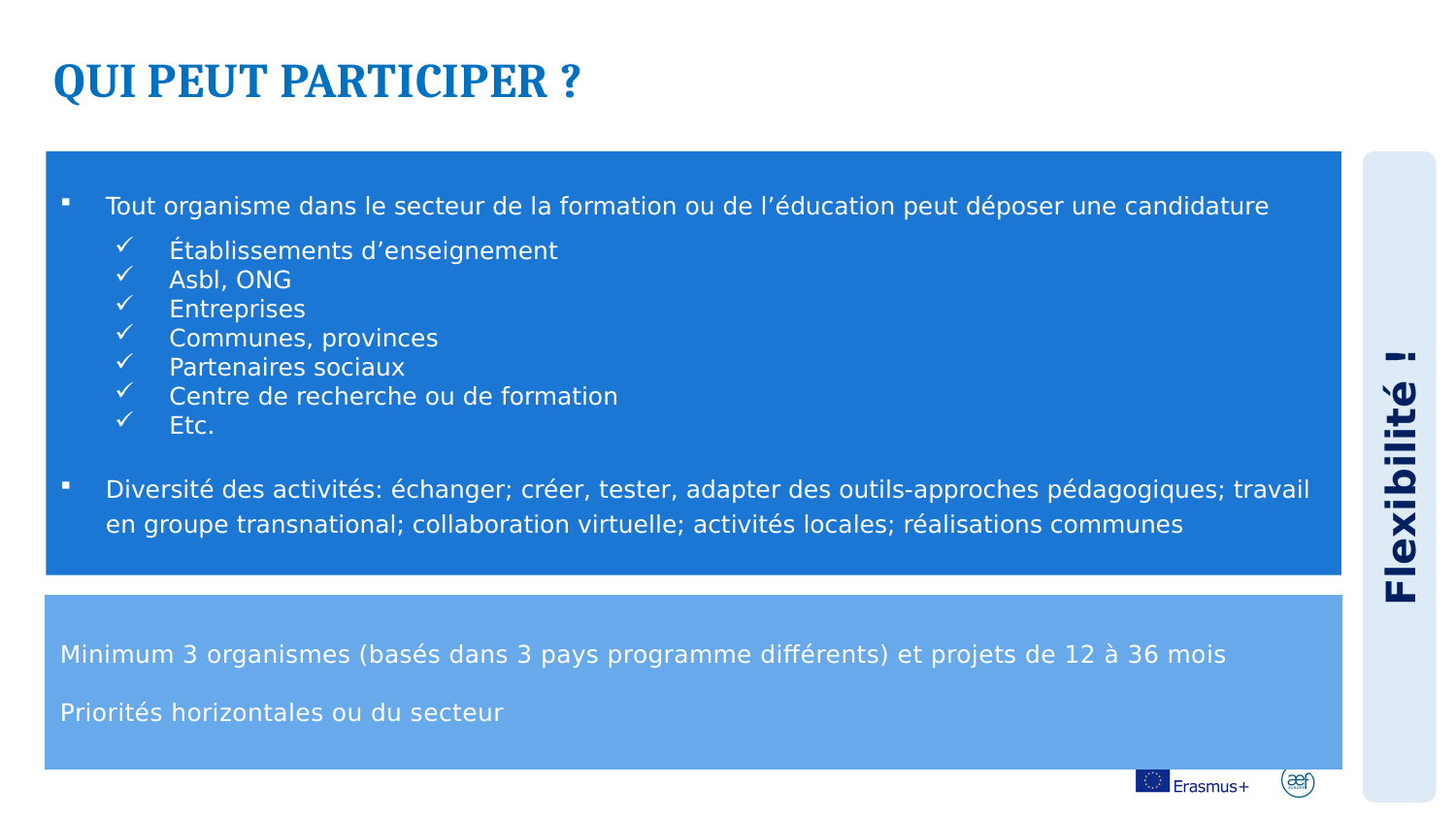

QUI PEUT PARTICIPER ?

Tout organisme dans le secteur de la formation ou de l’éducation peut déposer une candidature
Établissements d’enseignement
Asbl, ONG
Entreprises
Communes, provinces
Partenaires sociaux
Centre de recherche ou de formation
Etc.

Diversité des activités: échanger; créer, tester, adapter des outils-approches pédagogiques; travail en groupe transnational; collaboration virtuelle; activités locales; réalisations communes

Flexibilité !
Minimum 3 organismes (basés dans 3 pays programme différents) et projets de 12 à 36 mois

Priorités horizontales ou du secteur